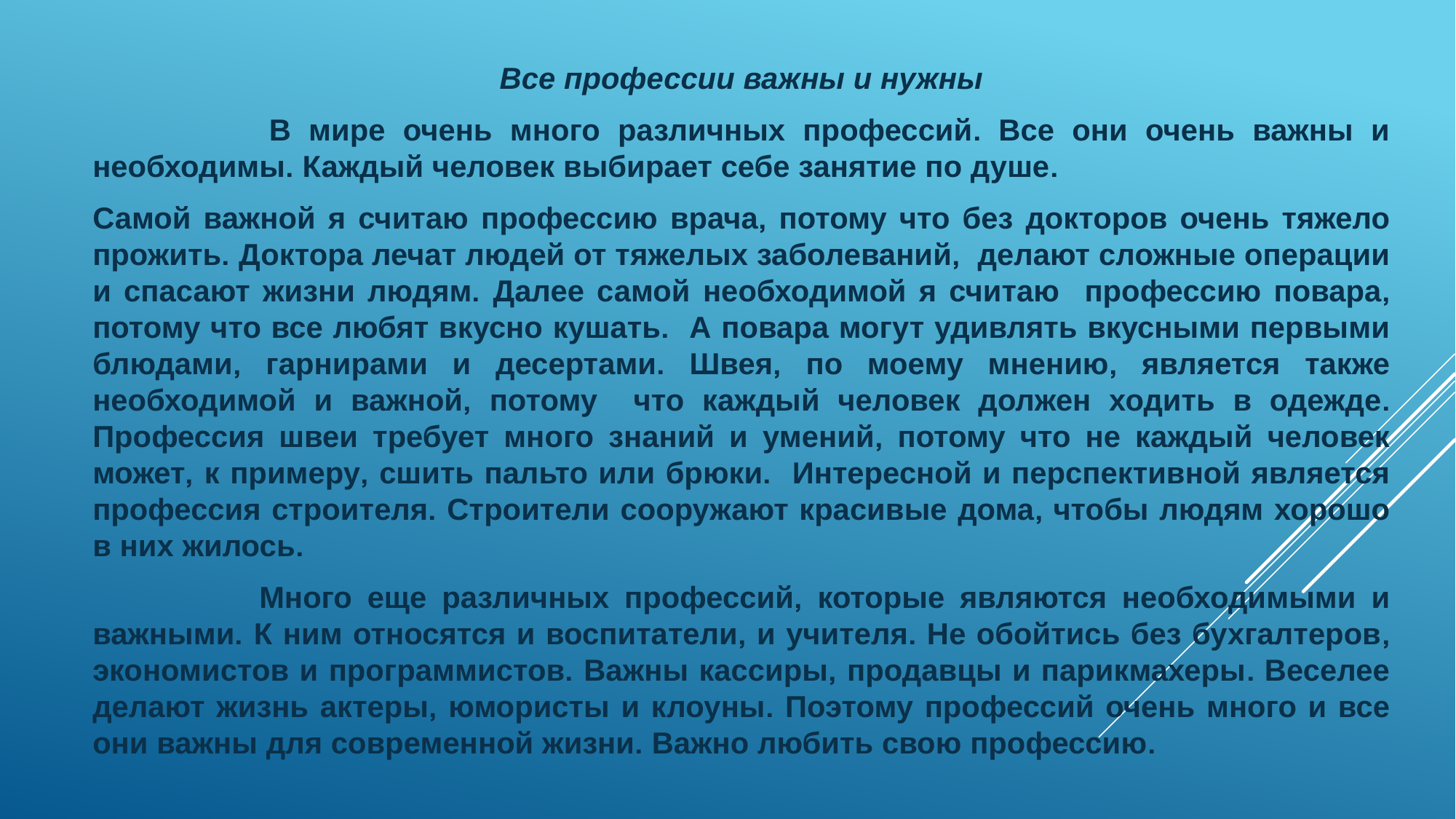

Все профессии важны и нужны
          В мире очень много различных профессий. Все они очень важны и необходимы. Каждый человек выбирает себе занятие по душе.
Самой важной я считаю профессию врача, потому что без докторов очень тяжело прожить. Доктора лечат людей от тяжелых заболеваний,  делают сложные операции и спасают жизни людям. Далее самой необходимой я считаю  профессию повара, потому что все любят вкусно кушать.  А повара могут удивлять вкусными первыми блюдами, гарнирами и десертами. Швея, по моему мнению, является также необходимой и важной, потому  что каждый человек должен ходить в одежде. Профессия швеи требует много знаний и умений, потому что не каждый человек может, к примеру, сшить пальто или брюки.  Интересной и перспективной является профессия строителя. Строители сооружают красивые дома, чтобы людям хорошо в них жилось.
           Много еще различных профессий, которые являются необходимыми и важными. К ним относятся и воспитатели, и учителя. Не обойтись без бухгалтеров, экономистов и программистов. Важны кассиры, продавцы и парикмахеры. Веселее делают жизнь актеры, юмористы и клоуны. Поэтому профессий очень много и все они важны для современной жизни. Важно любить свою профессию.